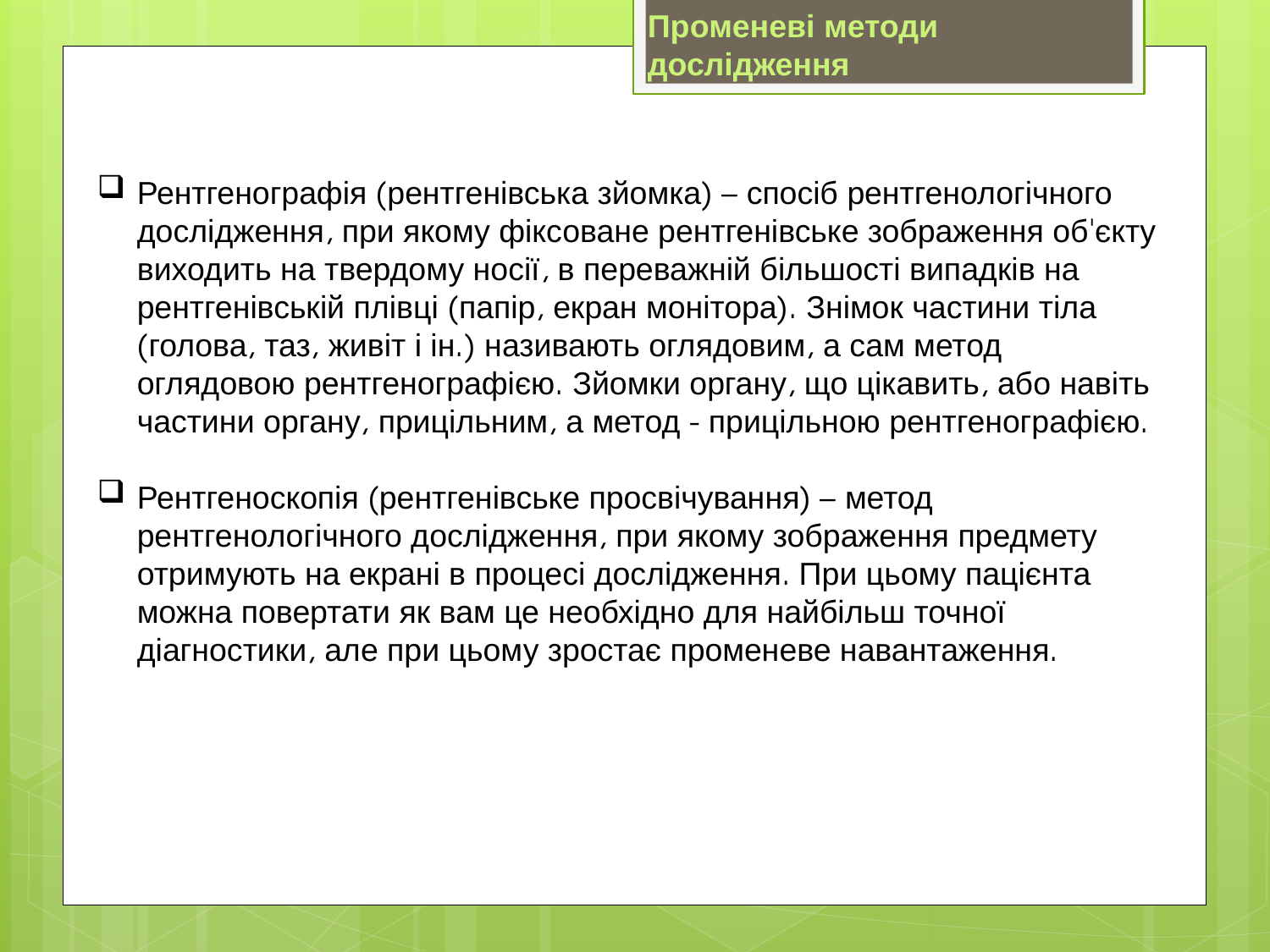

Променеві методи дослідження
Рентгенографія (рентгенівська зйомка) – спосіб рентгенологічного дослідження, при якому фіксоване рентгенівське зображення об'єкту виходить на твердому носії, в переважній більшості випадків на рентгенівській плівці (папір, екран монітора). Знімок частини тіла (голова, таз, живіт і ін.) називають оглядовим, а сам метод оглядовою рентгенографією. Зйомки органу, що цікавить, або навіть частини органу, прицільним, а метод - прицільною рентгенографією.

Рентгеноскопія (рентгенівське просвічування) – метод рентгенологічного дослідження, при якому зображення предмету отримують на екрані в процесі дослідження. При цьому пацієнта можна повертати як вам це необхідно для найбільш точної діагностики, але при цьому зростає променеве навантаження.